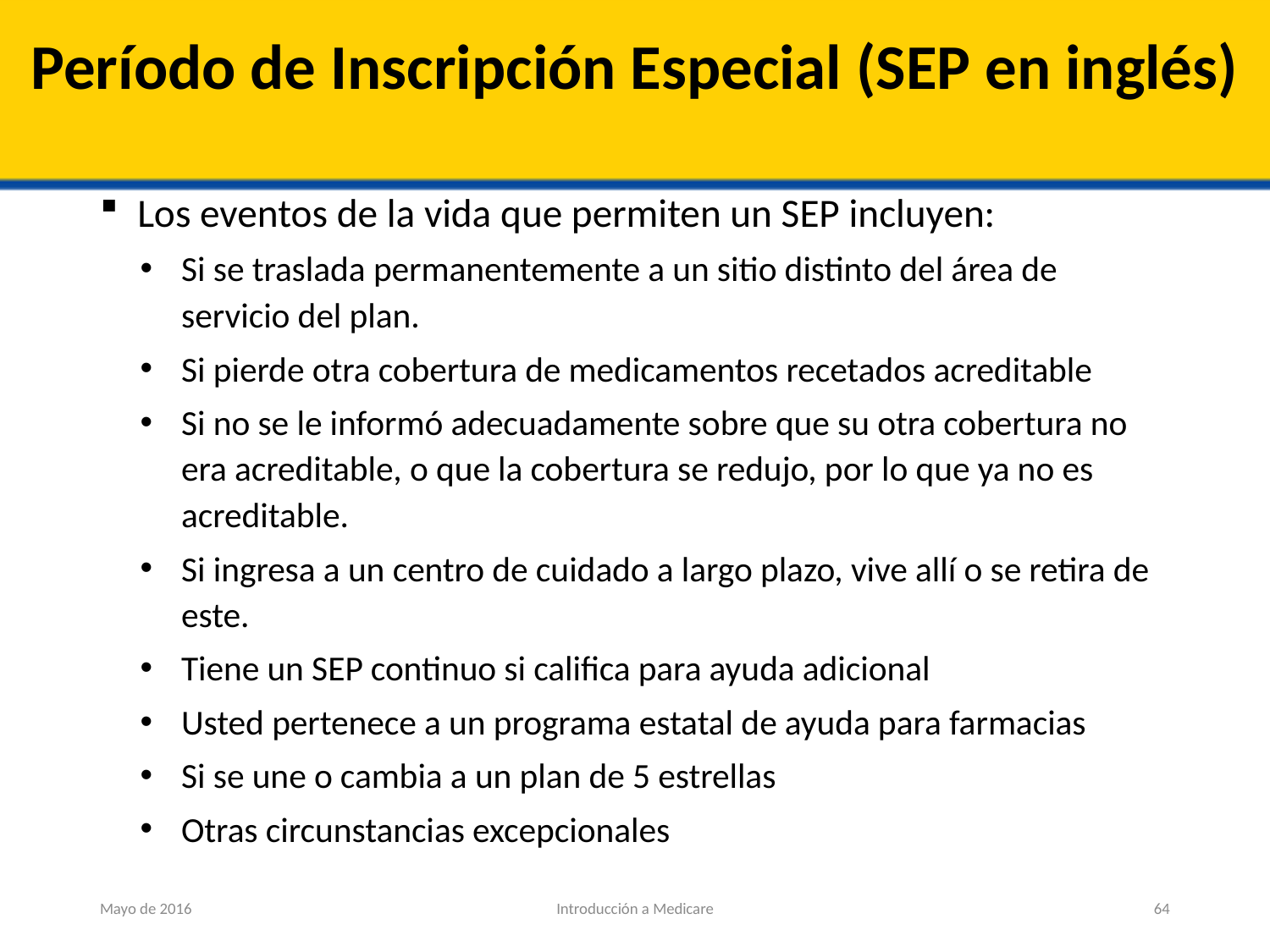

# Período de Inscripción Especial (SEP en inglés)
Los eventos de la vida que permiten un SEP incluyen:
Si se traslada permanentemente a un sitio distinto del área de servicio del plan.
Si pierde otra cobertura de medicamentos recetados acreditable
Si no se le informó adecuadamente sobre que su otra cobertura no era acreditable, o que la cobertura se redujo, por lo que ya no es acreditable.
Si ingresa a un centro de cuidado a largo plazo, vive allí o se retira de este.
Tiene un SEP continuo si califica para ayuda adicional
Usted pertenece a un programa estatal de ayuda para farmacias
Si se une o cambia a un plan de 5 estrellas
Otras circunstancias excepcionales

Mayo de 2016
Introducción a Medicare
64